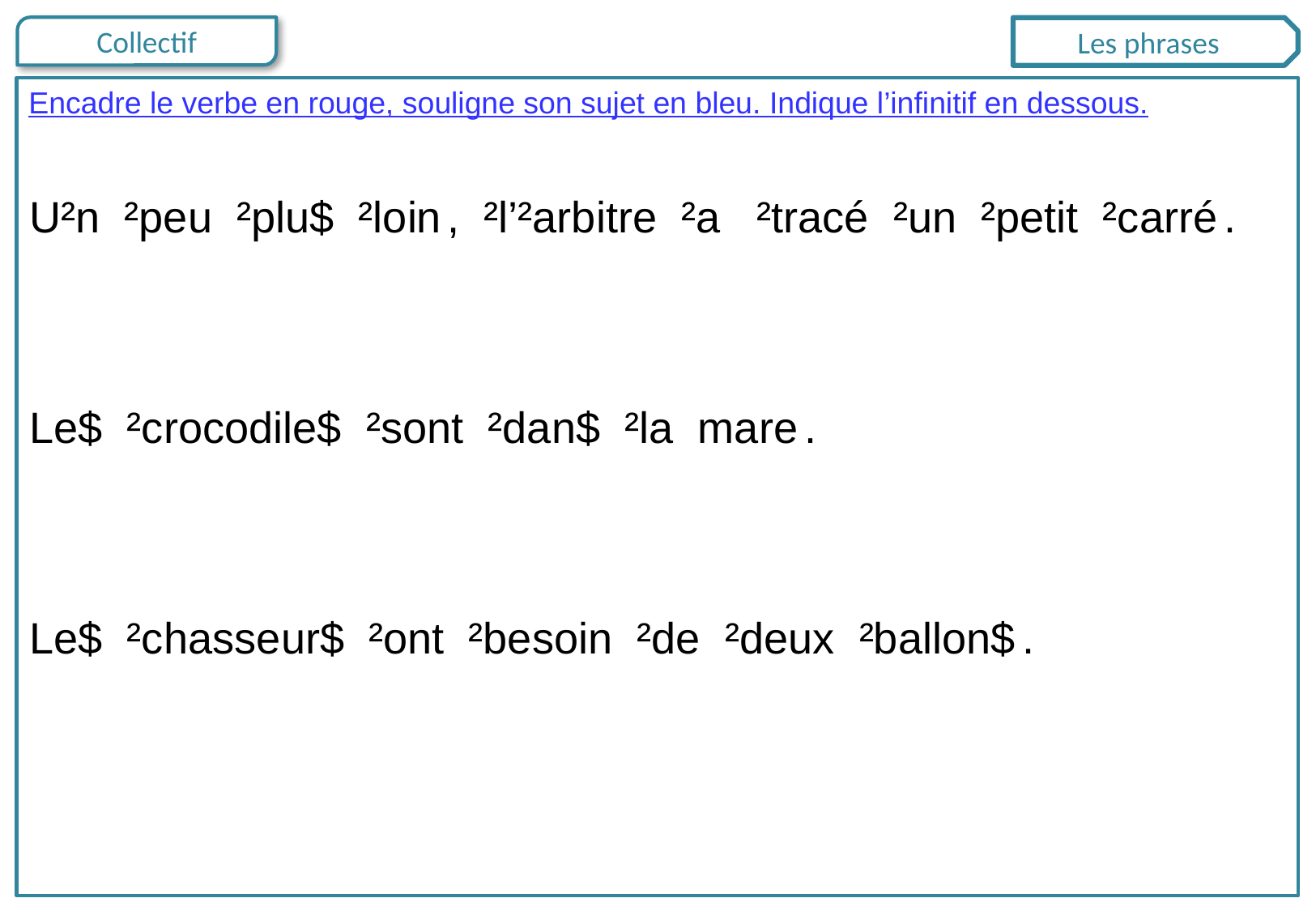

Les phrases
Encadre le verbe en rouge, souligne son sujet en bleu. Indique l’infinitif en dessous.
U²n  ²peu  ²plu$  ²loin ,  ²l’²arbitre  ²a   ²tracé  ²un  ²petit  ²carré .
Le$  ²crocodile$  ²sont  ²dan$  ²la  mare .
Le$  ²chasseur$  ²ont  ²besoin  ²de  ²deux  ²ballon$ .